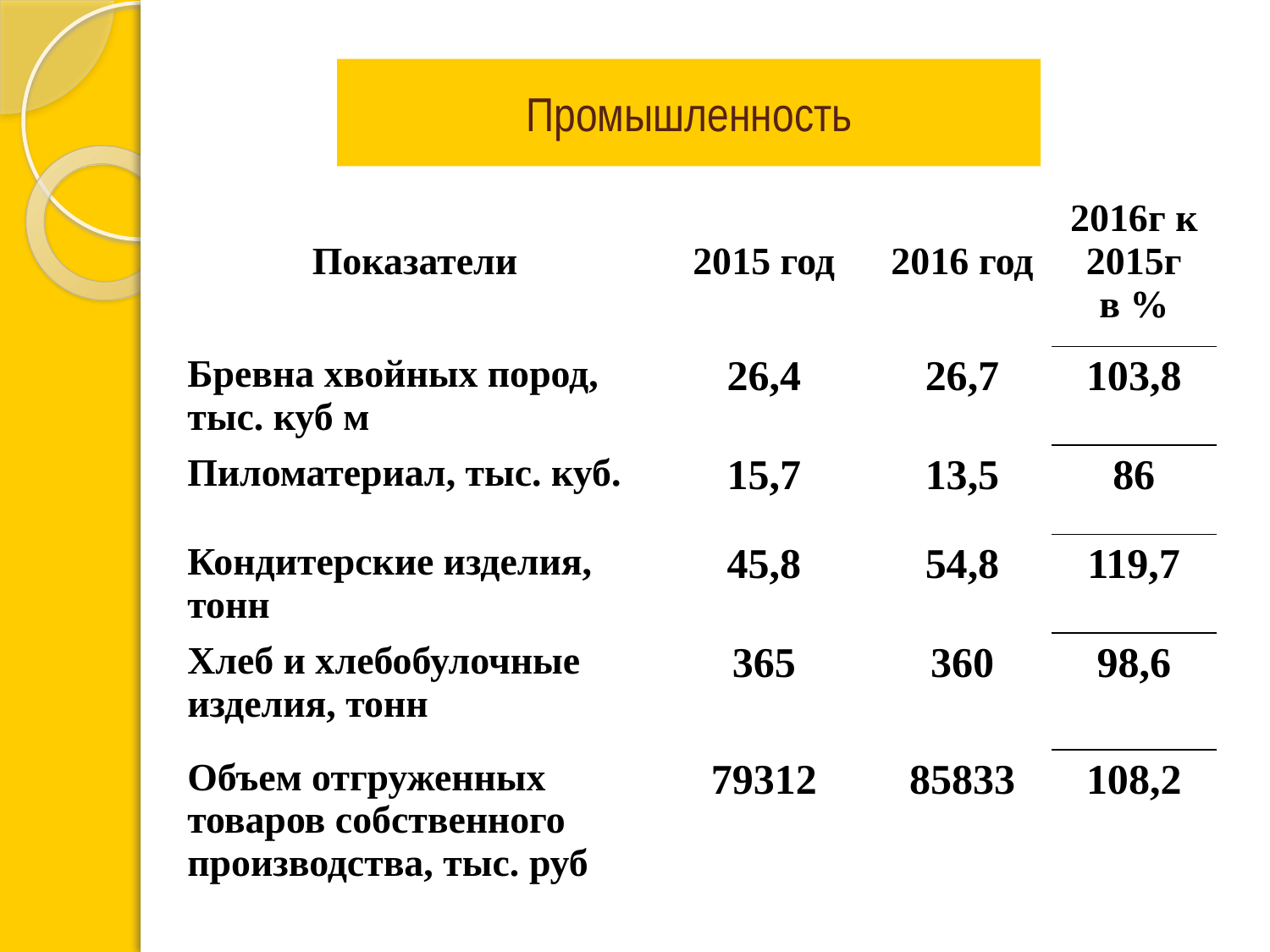

Промышленность
| Показатели | 2015 год | 2016 год | 2016г к 2015г в % |
| --- | --- | --- | --- |
| Бревна хвойных пород, тыс. куб м | 26,4 | 26,7 | 103,8 |
| Пиломатериал, тыс. куб. | 15,7 | 13,5 | 86 |
| Кондитерские изделия, тонн | 45,8 | 54,8 | 119,7 |
| Хлеб и хлебобулочные изделия, тонн | 365 | 360 | 98,6 |
| Объем отгруженных товаров собственного производства, тыс. руб | 79312 | 85833 | 108,2 |